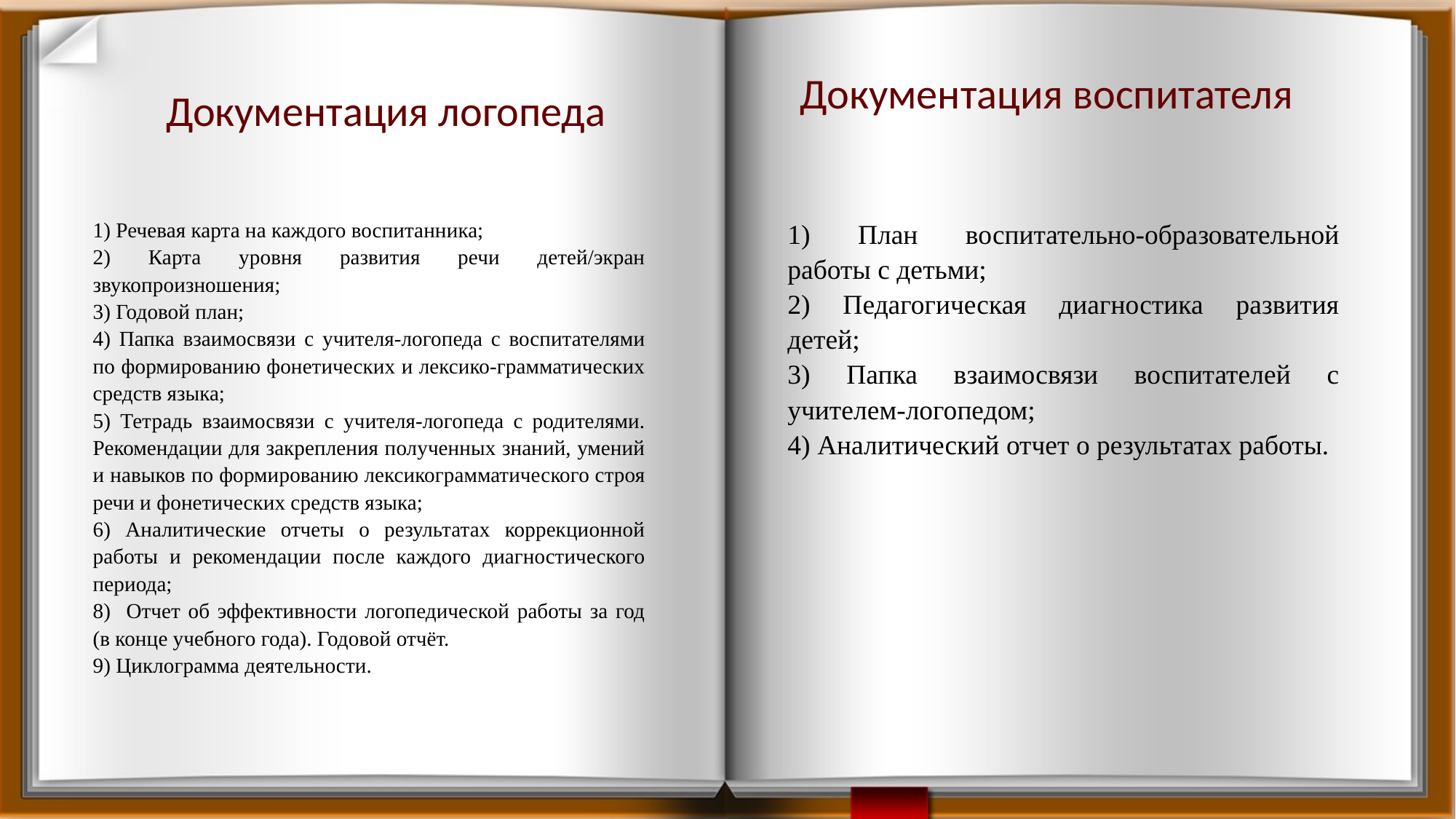

Документация воспитателя
# Документация логопеда
1) Речевая карта на каждого воспитанника;
2) Карта уровня развития речи детей/экран звукопроизношения;
3) Годовой план;
4) Папка взаимосвязи с учителя-логопеда с воспитателями по формированию фонетических и лексико-грамматических средств языка;
5) Тетрадь взаимосвязи с учителя-логопеда с родителями. Рекомендации для закрепления полученных знаний, умений и навыков по формированию лексикограмматического строя речи и фонетических средств языка;
6) Аналитические отчеты о результатах коррекционной работы и рекомендации после каждого диагностического периода;
8)  Отчет об эффективности логопедической работы за год (в конце учебного года). Годовой отчёт.
9) Циклограмма деятельности.
1) План воспитательно-образовательной работы с детьми;
2) Педагогическая диагностика развития детей;
3) Папка взаимосвязи воспитателей с учителем-логопедом;
4) Аналитический отчет о результатах работы.